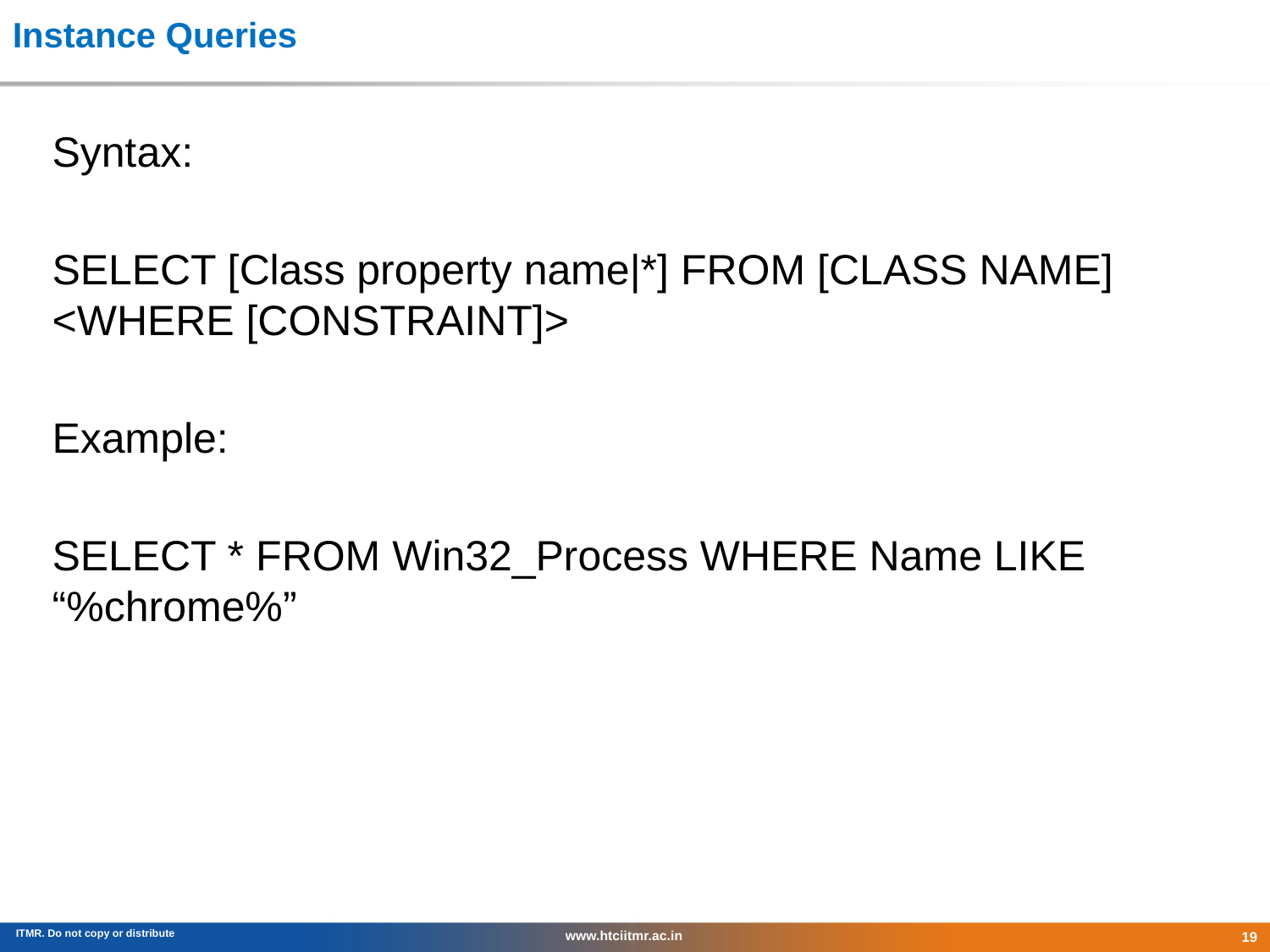

# Instance Queries
Syntax:

SELECT [Class property name|*] FROM [CLASS NAME] <WHERE [CONSTRAINT]>

Example:

SELECT * FROM Win32_Process WHERE Name LIKE “%chrome%”